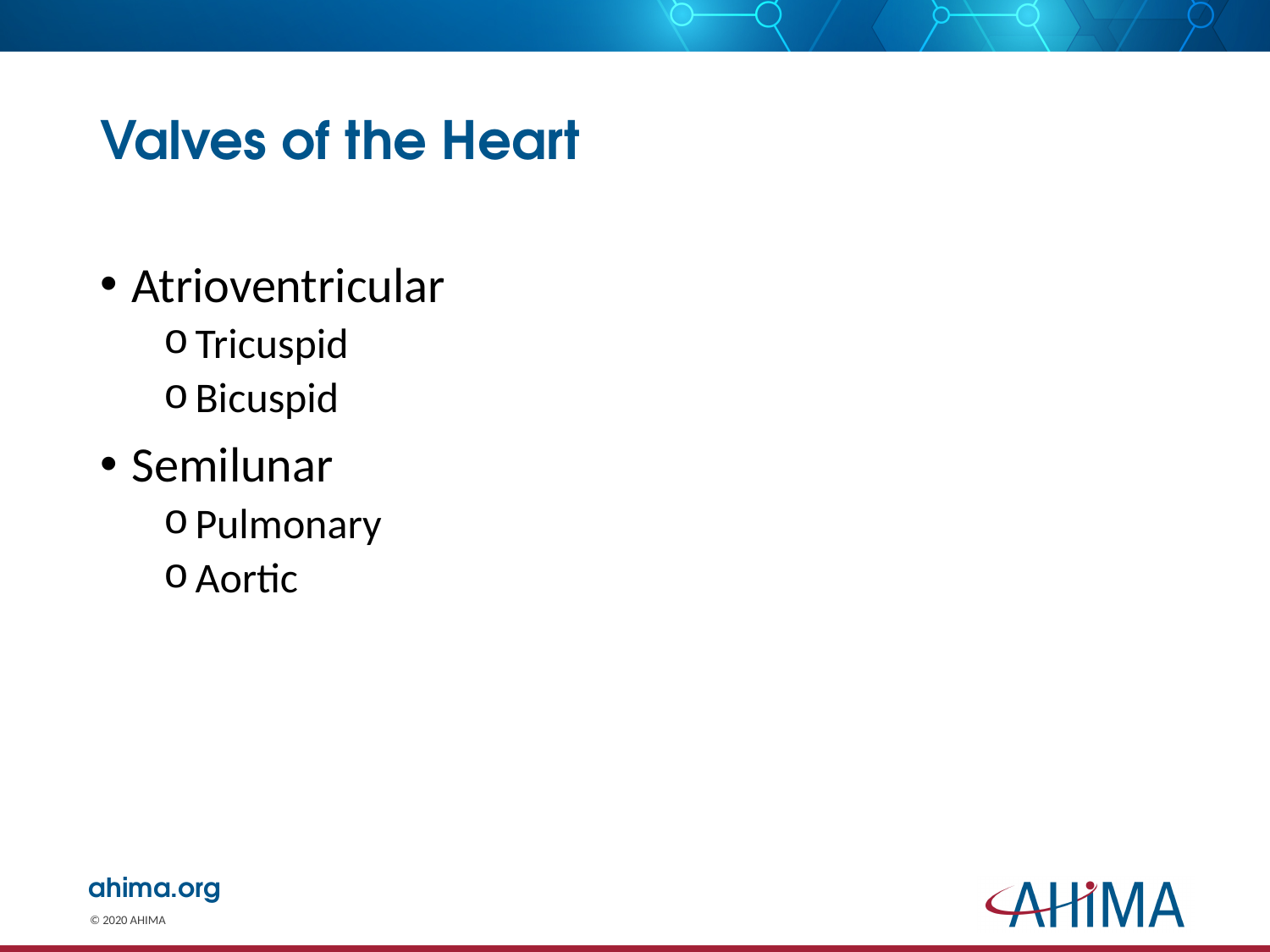

# Valves of the Heart
Atrioventricular
Tricuspid
Bicuspid
Semilunar
Pulmonary
Aortic